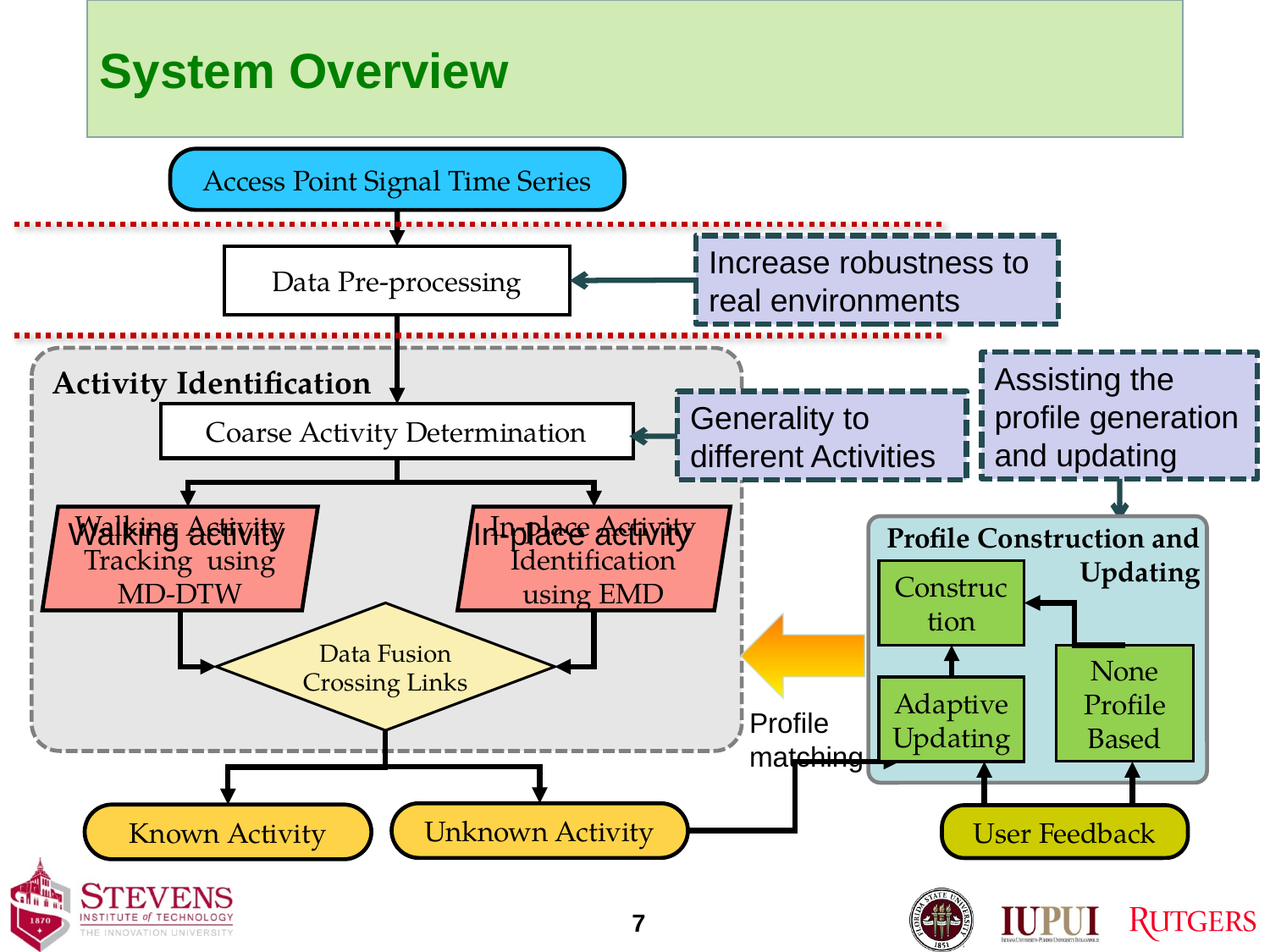

# System Overview
Access Point Signal Time Series
Increase robustness to real environments
Data Pre-processing
Generality to different Activities
Coarse Activity Determination
Activity Identification
Assisting the profile generation and updating
Profile Construction and Updating
User Feedback
Walking Activity Tracking  using MD-DTW
In-place Activity Identification using EMD
Data Fusion
Crossing Links
Unknown Activity
Known Activity
Walking activity
In-place activity
Construction
None Profile Based
Adaptive Updating

Profile matching
7